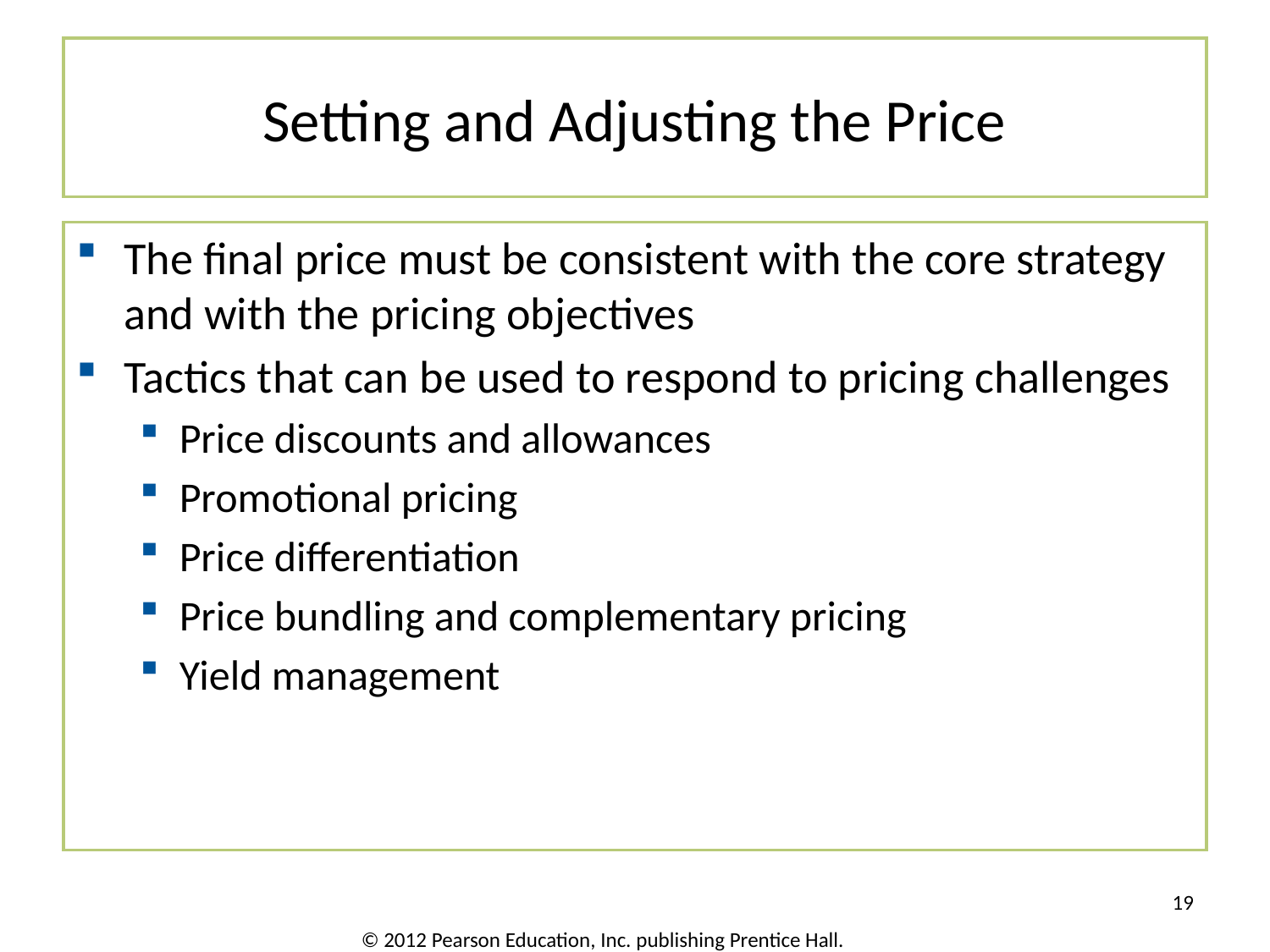

# Setting and Adjusting the Price
The final price must be consistent with the core strategy and with the pricing objectives
Tactics that can be used to respond to pricing challenges
Price discounts and allowances
Promotional pricing
Price differentiation
Price bundling and complementary pricing
Yield management

19